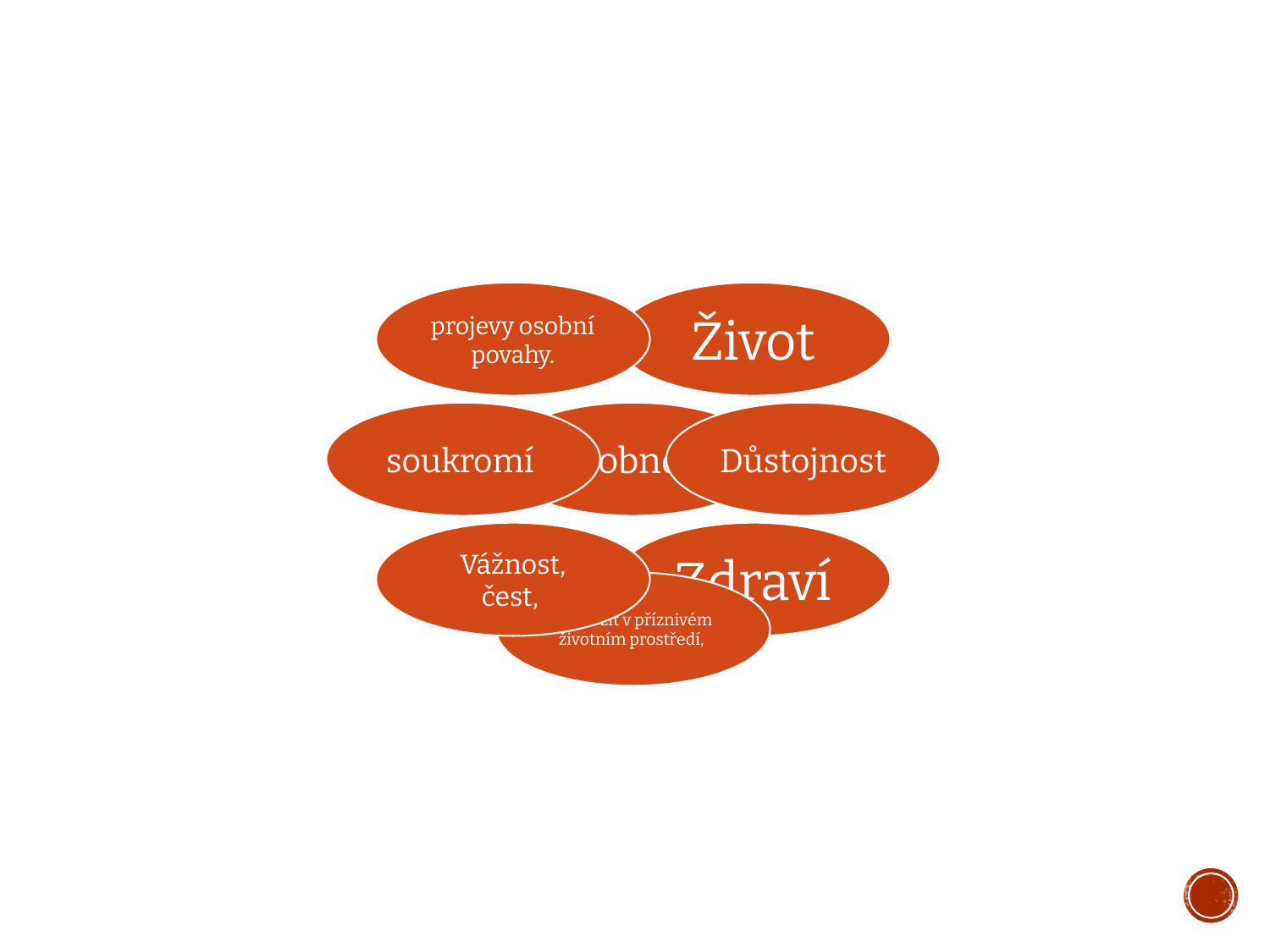

Osobnost
Život
Důstojnost
Zdraví
Právo žít v příznivém životním prostředí,
Vážnost, čest,
soukromí
projevy osobní povahy.